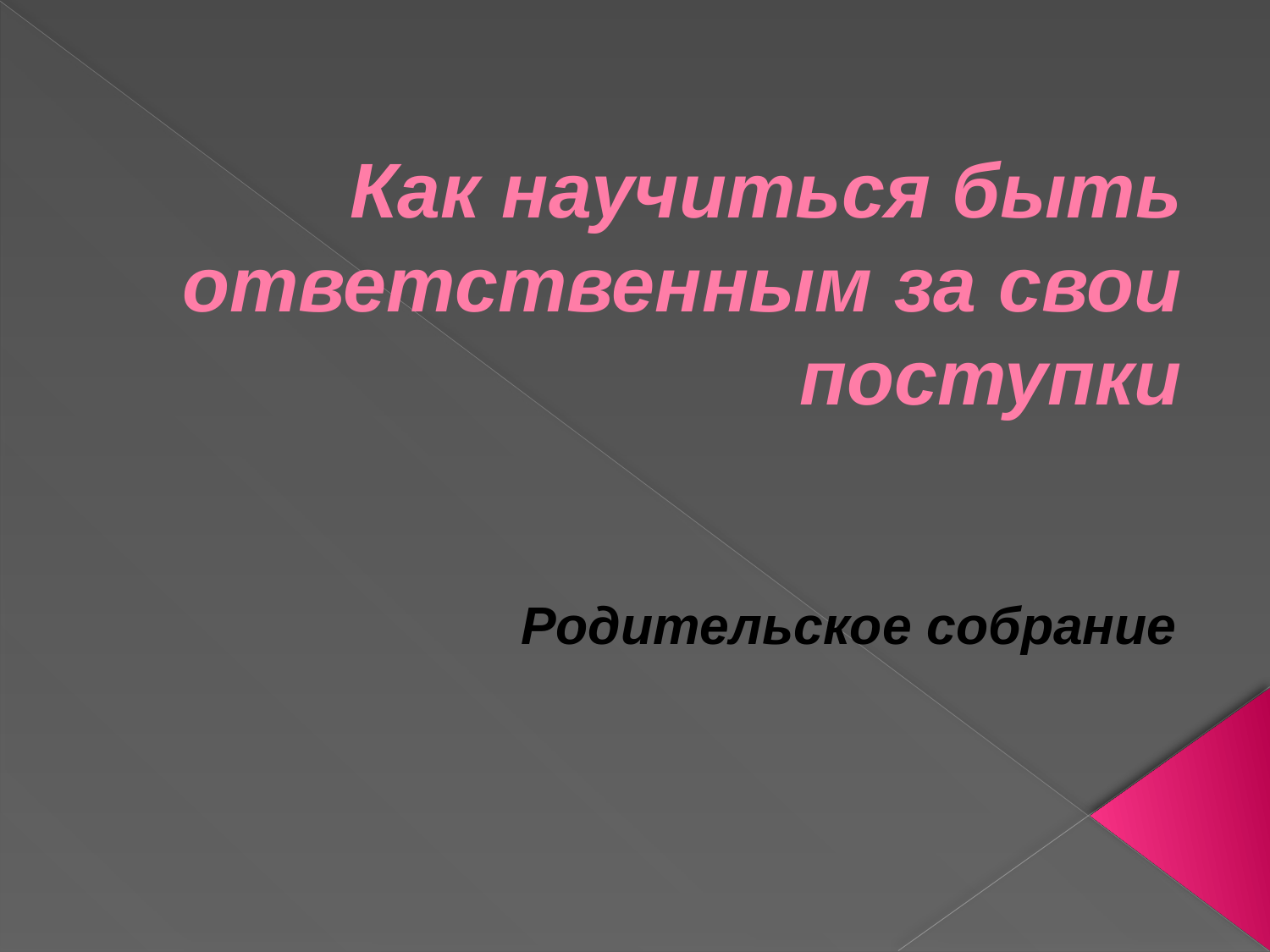

# Как научиться быть ответственным за свои поступки
Родительское собрание